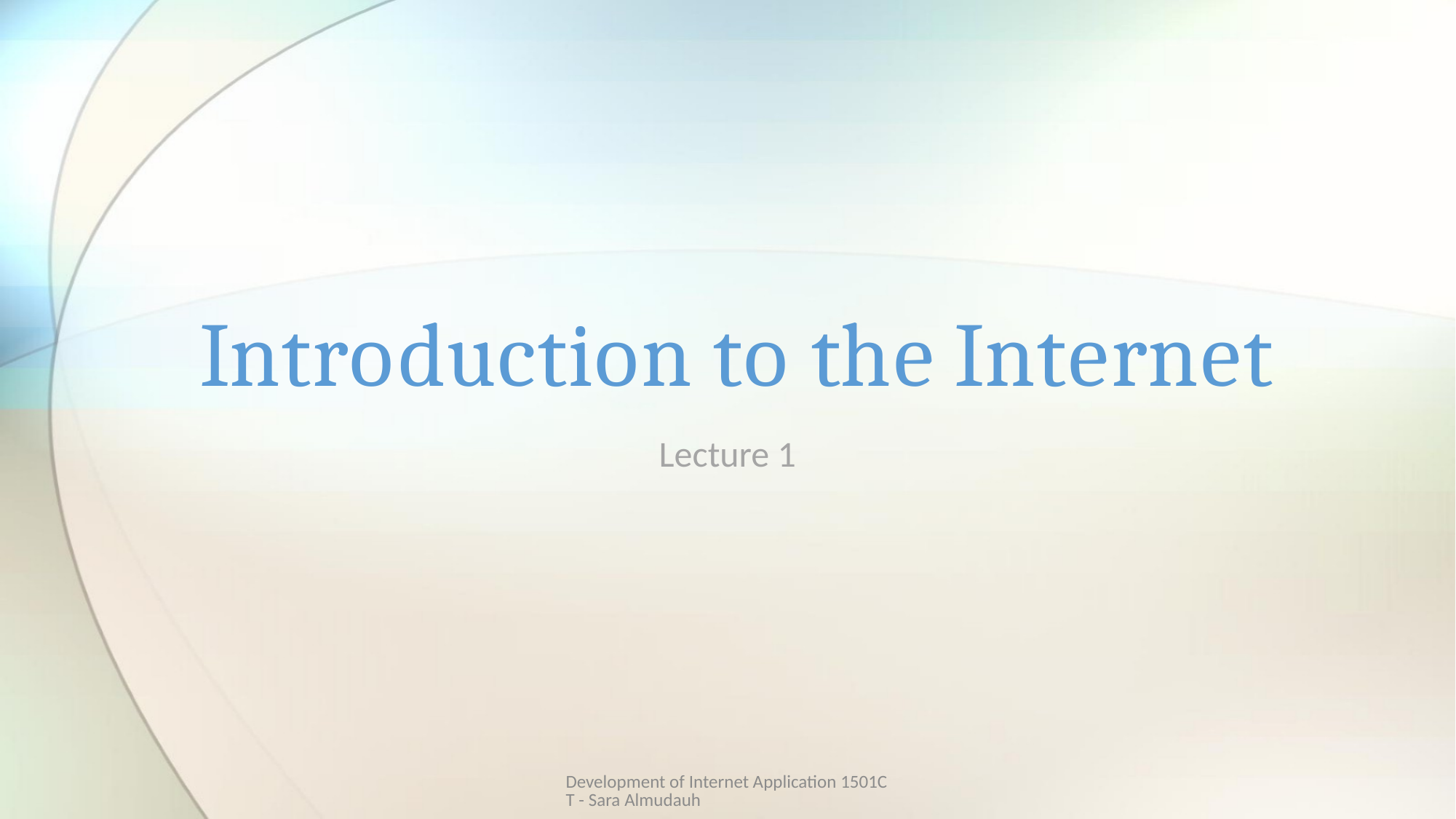

# Introduction to the Internet
Lecture 1
Development of Internet Application 1501CT - Sara Almudauh